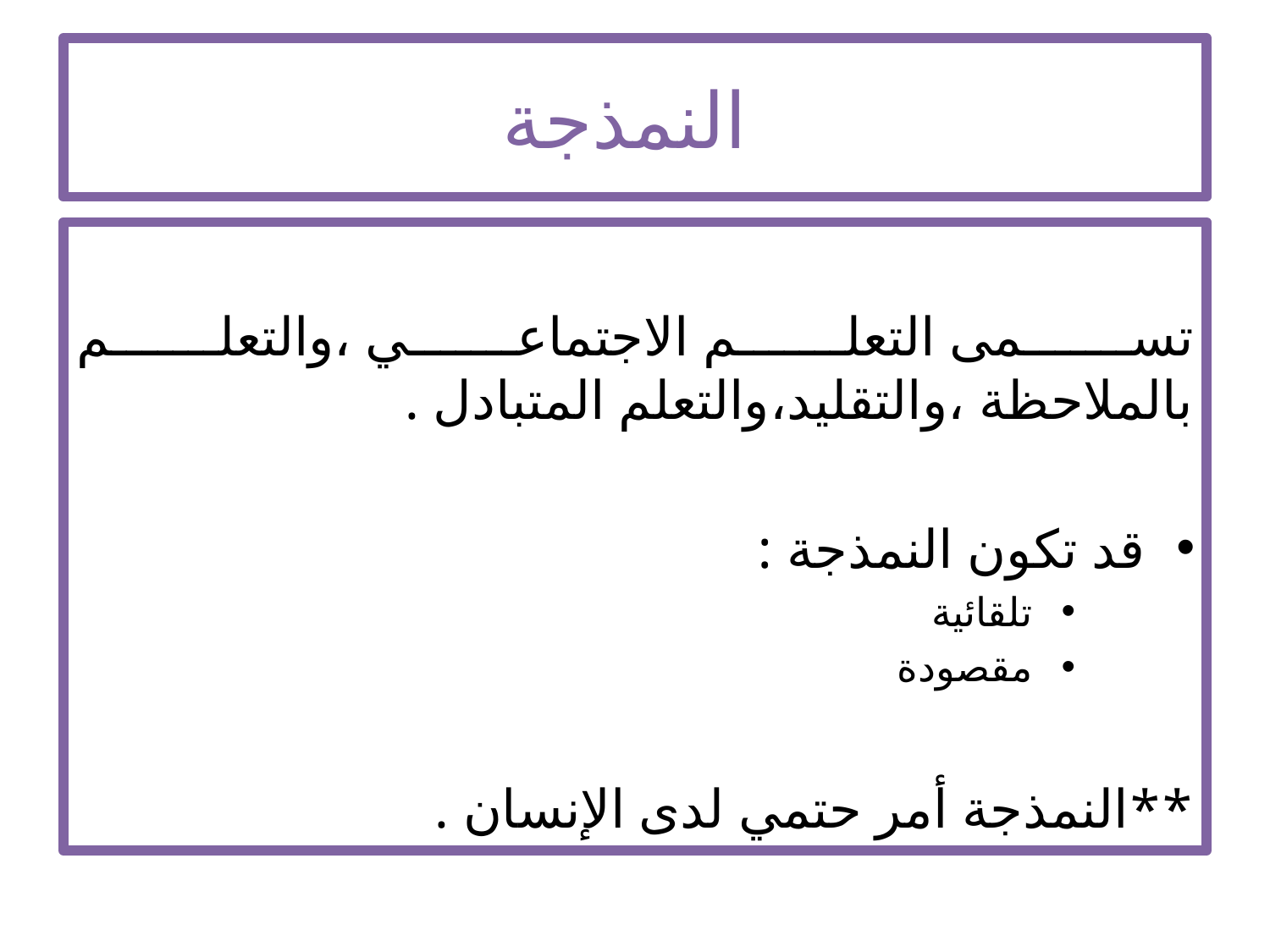

# النمذجة

تسمى التعلم الاجتماعي ،والتعلم بالملاحظة ،والتقليد،والتعلم المتبادل .

قد تكون النمذجة :
تلقائية
مقصودة

**النمذجة أمر حتمي لدى الإنسان .